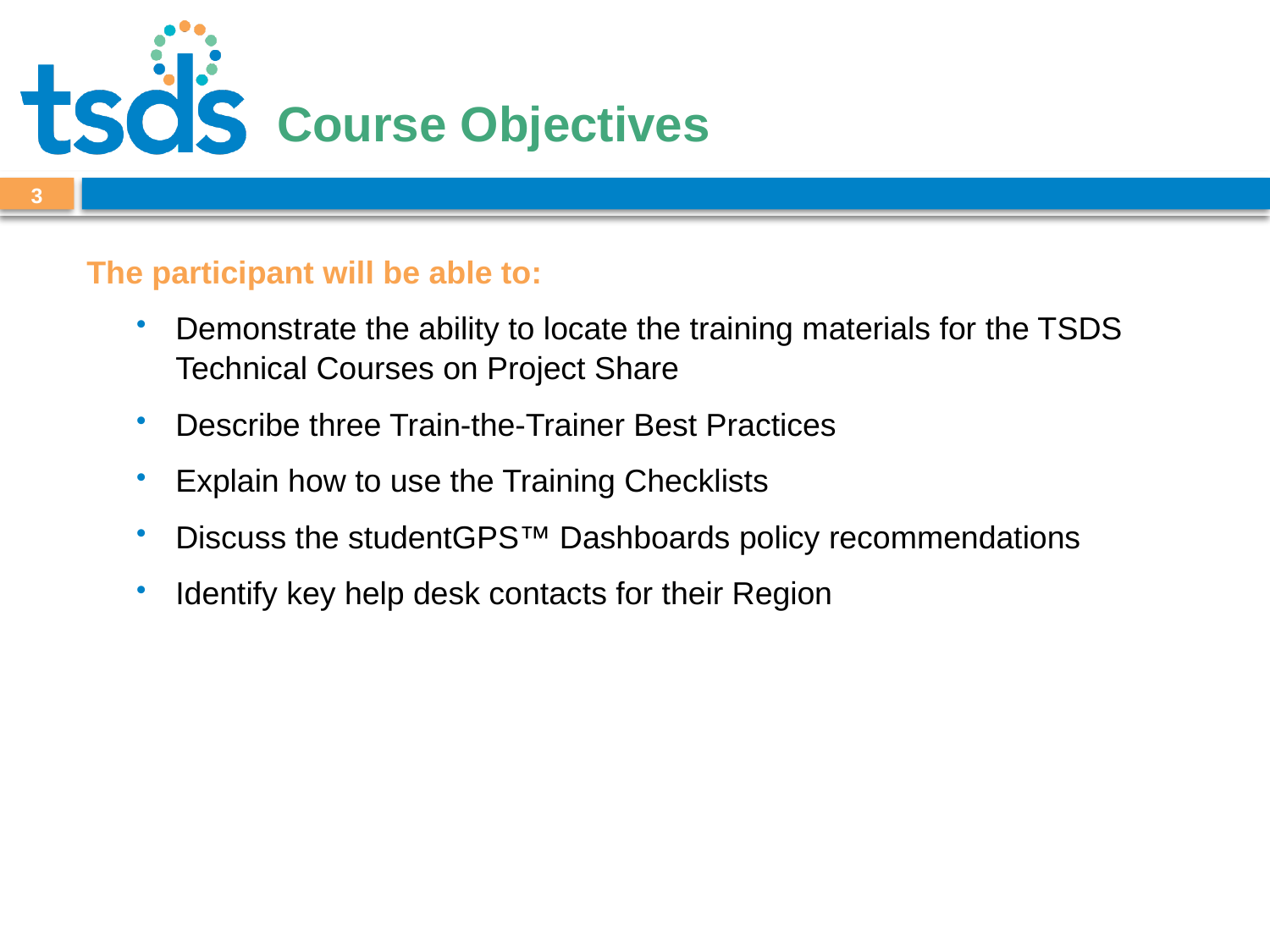

# Course Objectives
3
The participant will be able to:
Demonstrate the ability to locate the training materials for the TSDS Technical Courses on Project Share
Describe three Train-the-Trainer Best Practices
Explain how to use the Training Checklists
Discuss the studentGPS™ Dashboards policy recommendations
Identify key help desk contacts for their Region